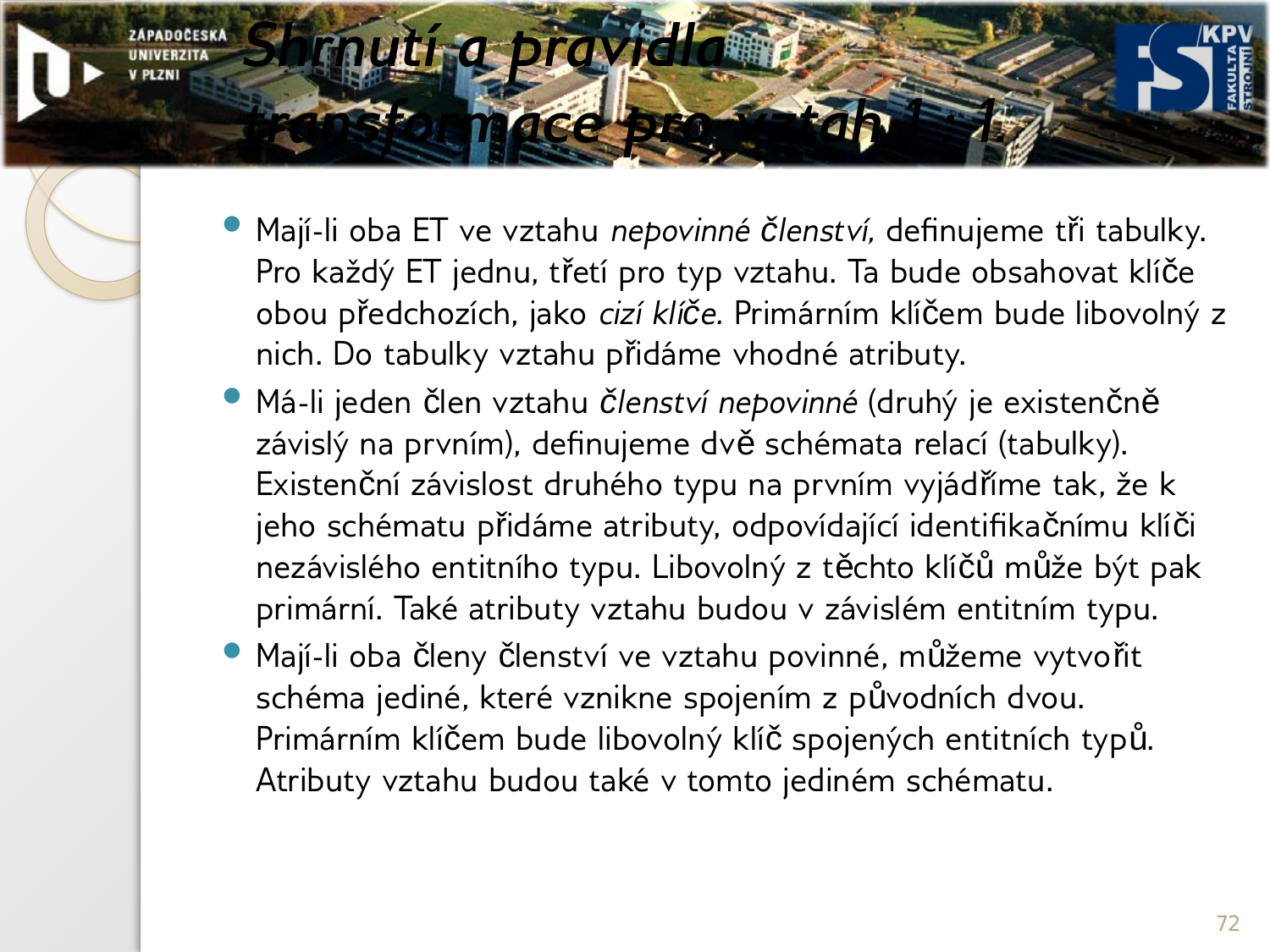

# Shrnutí a pravidla transformace pro vztah 1 : 1.
Mají-li oba ET ve vztahu nepovinné členství, definujeme tři tabulky. Pro každý ET jednu, třetí pro typ vztahu. Ta bude obsahovat klíče obou předchozích, jako cizí klíče. Primárním klíčem bude libovolný z nich. Do tabulky vztahu přidáme vhodné atributy.
Má-li jeden člen vztahu členství nepovinné (druhý je existenčně závislý na prvním), definujeme dvě schémata relací (tabulky). Existenční závislost druhého typu na prvním vyjádříme tak, že k jeho schématu přidáme atributy, odpovídající identifikačnímu klíči nezávislého entitního typu. Libovolný z těchto klíčů může být pak primární. Také atributy vztahu budou v závislém entitním typu.
Mají-li oba členy členství ve vztahu povinné, můžeme vytvořit schéma jediné, které vznikne spojením z původních dvou. Primárním klíčem bude libovolný klíč spojených entitních typů. Atributy vztahu budou také v tomto jediném schématu.

72